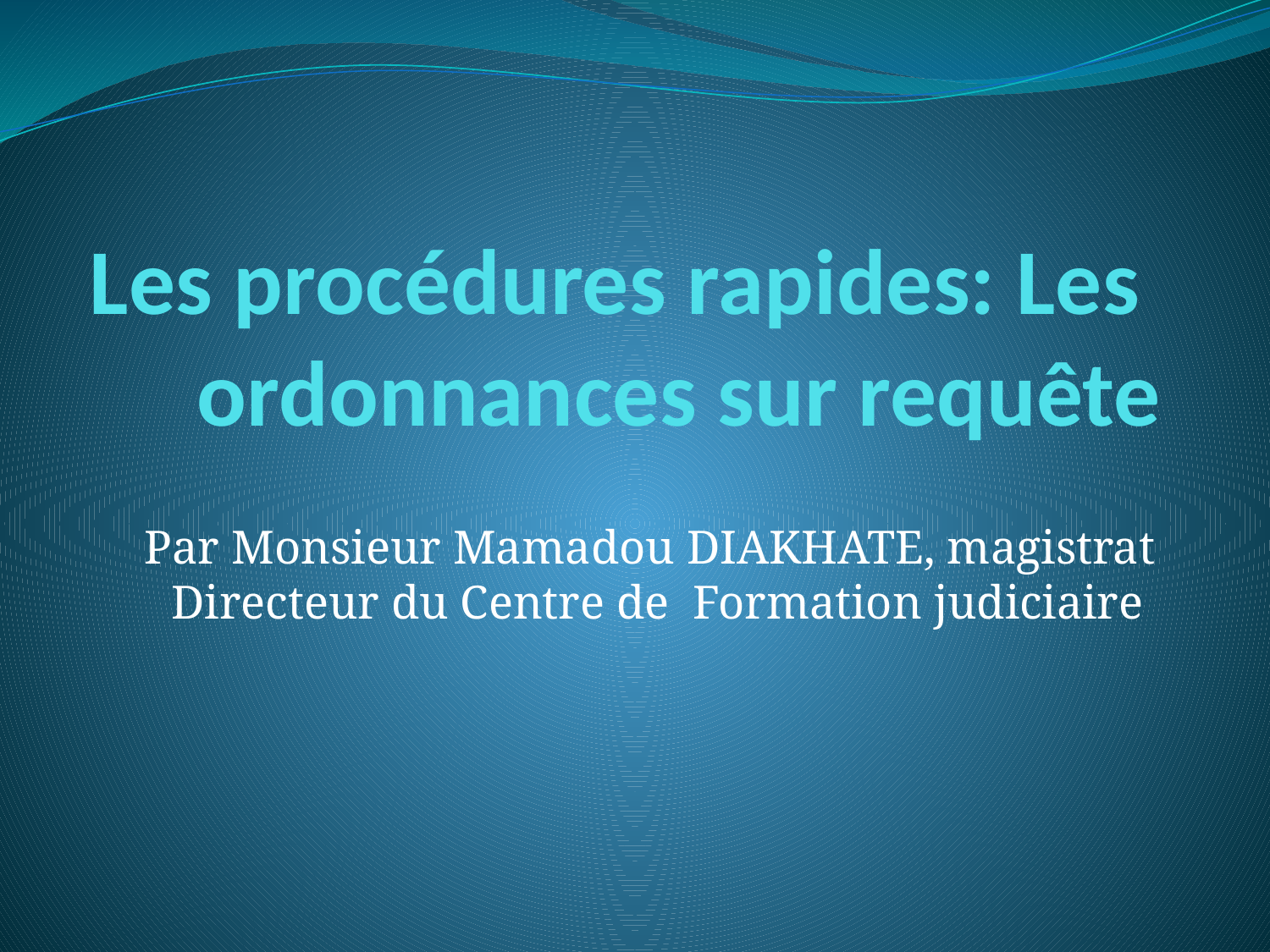

# Les procédures rapides: Les  ordonnances sur requête

Par Monsieur Mamadou DIAKHATE, magistrat Directeur du Centre de  Formation judiciaire